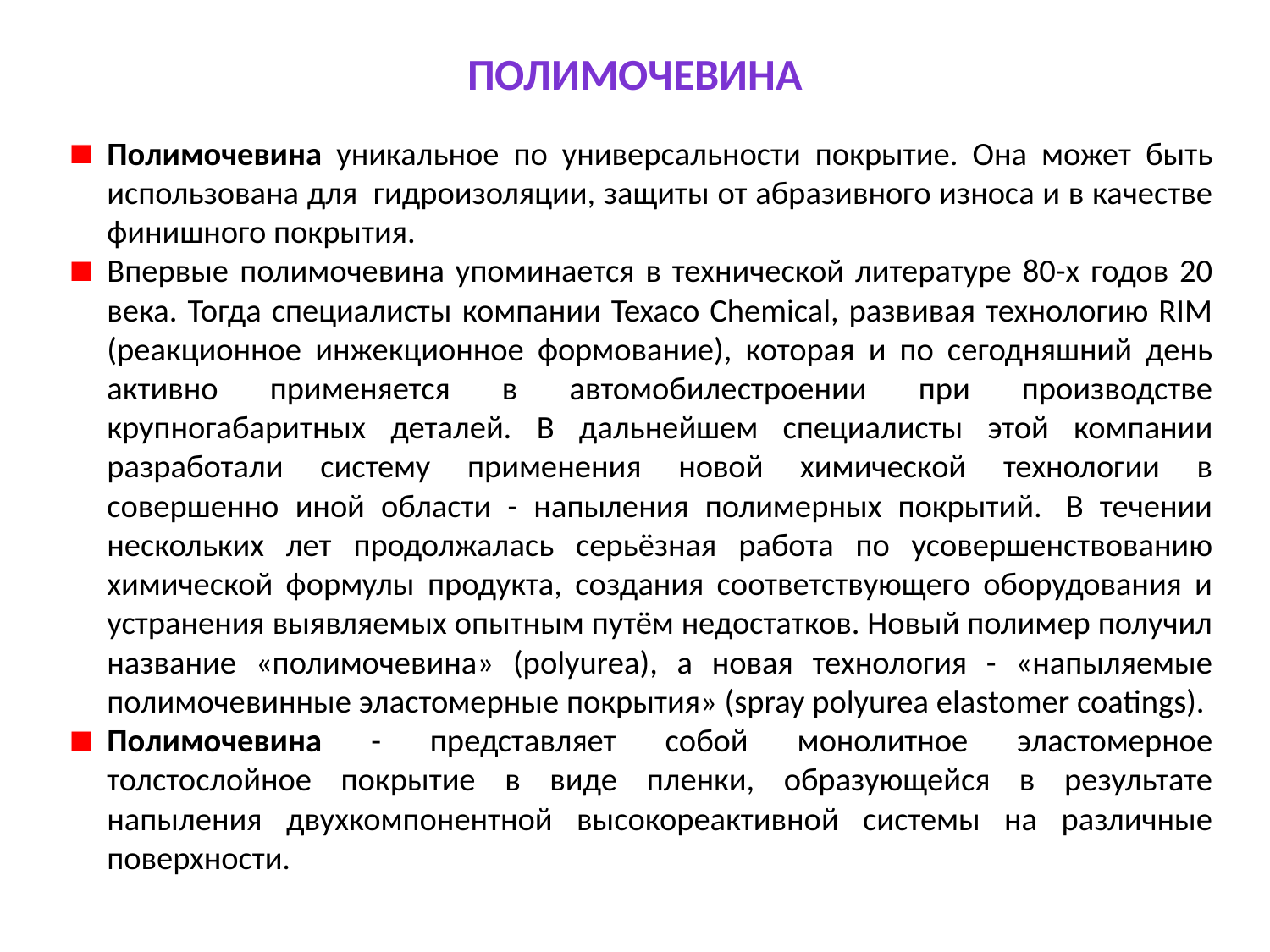

# Полимочевина
Полимочевина уникальное по универсальности покрытие. Она может быть использована для  гидроизоляции, защиты от абразивного износа и в качестве финишного покрытия.
Впервые полимочевина упоминается в технической литературе 80-х годов 20 века. Тогда специалисты компании Texaco Chemical, развивая технологию RIM (реакционное инжекционное формование), которая и по сегодняшний день активно применяется в автомобилестроении при производстве крупногабаритных деталей. В дальнейшем специалисты этой компании разработали систему применения новой химической технологии в совершенно иной области - напыления полимерных покрытий.  В течении нескольких лет продолжалась серьёзная работа по усовершенствованию химической формулы продукта, создания соответствующего оборудования и устранения выявляемых опытным путём недостатков. Новый полимер получил название «полимочевина» (polyurea), а новая технология - «напыляемые полимочевинные эластомерные покрытия» (spray polyurea elastomer coatings).
Полимочевина - представляет собой монолитное эластомерное толстослойное покрытие в виде пленки, образующейся в результате напыления двухкомпонентной высокореактивной системы на различные поверхности.